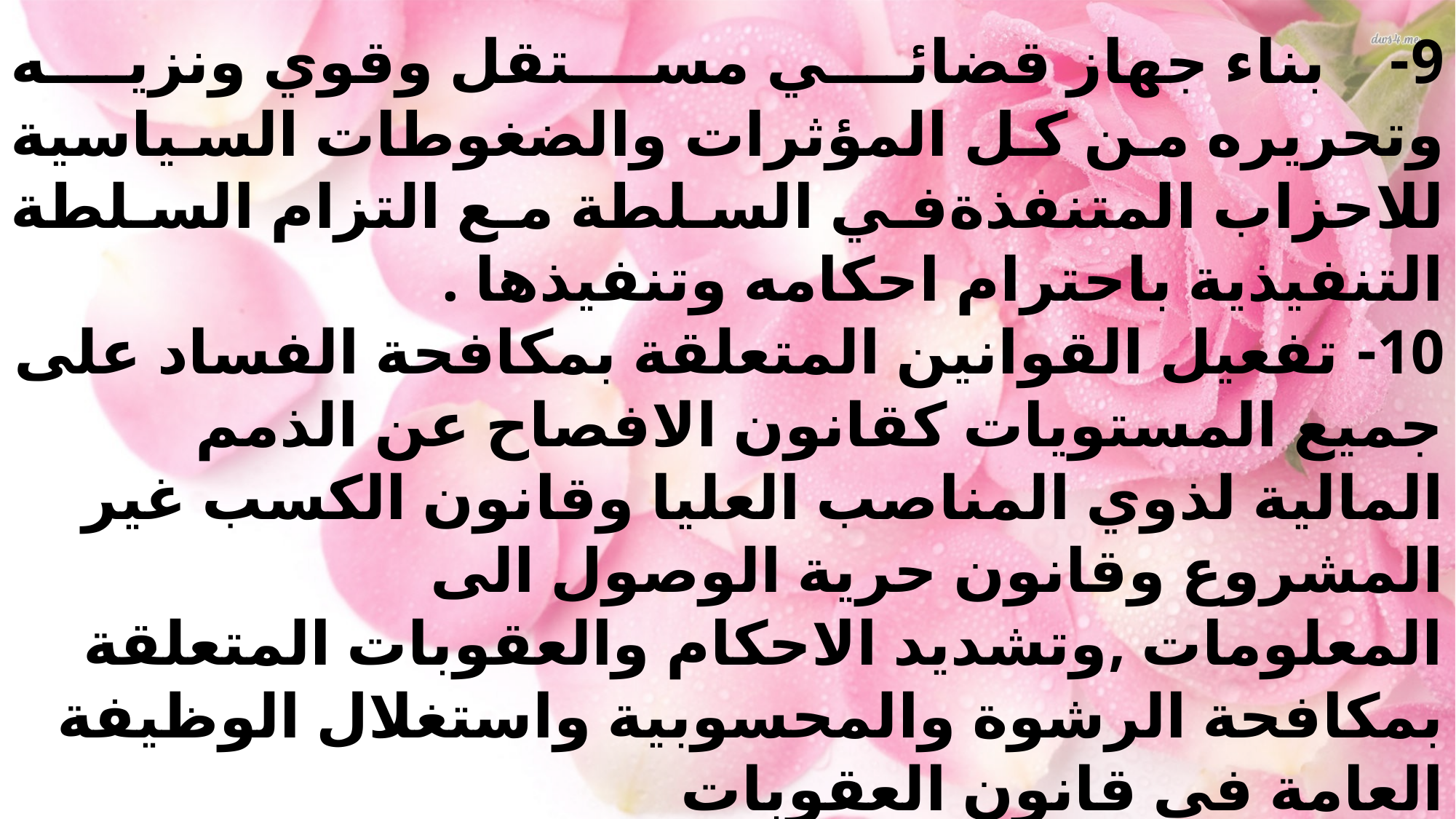

9-    بناء جهاز قضائي مستقل وقوي ونزيه وتحريره من كل المؤثرات والضغوطات السياسية للاحزاب المتنفذةفي السلطة مع التزام السلطة التنفيذية باحترام احكامه وتنفيذها .
10- تفعيل القوانين المتعلقة بمكافحة الفساد على جميع المستويات كقانون الافصاح عن الذمم المالية لذوي المناصب العليا وقانون الكسب غير المشروع وقانون حرية الوصول الى المعلومات ,وتشديد الاحكام والعقوبات المتعلقة بمكافحة الرشوة والمحسوبية واستغلال الوظيفة العامة في قانون العقوبات